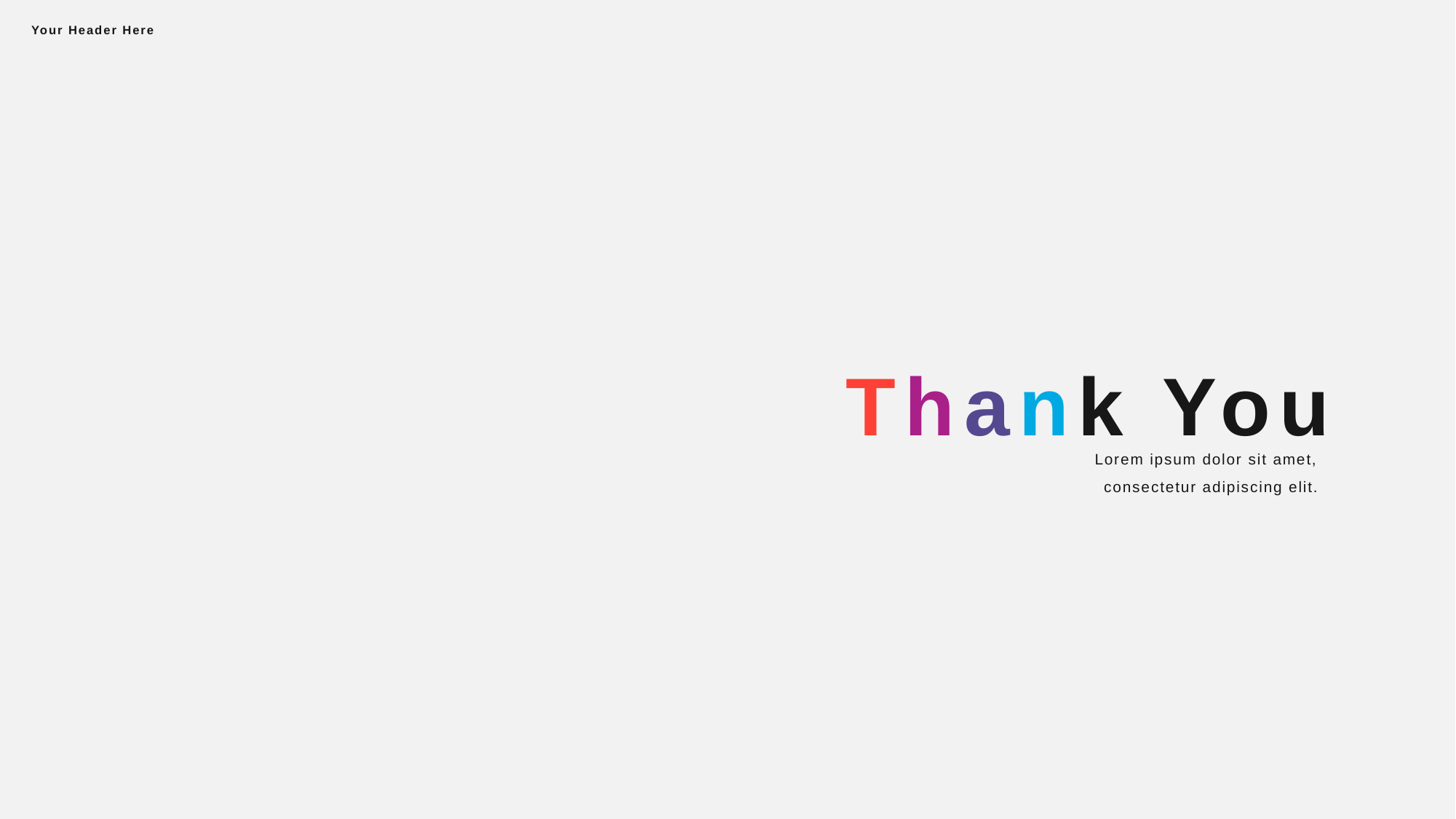

Your Header Here
Thank You
Lorem ipsum dolor sit amet, consectetur adipiscing elit.